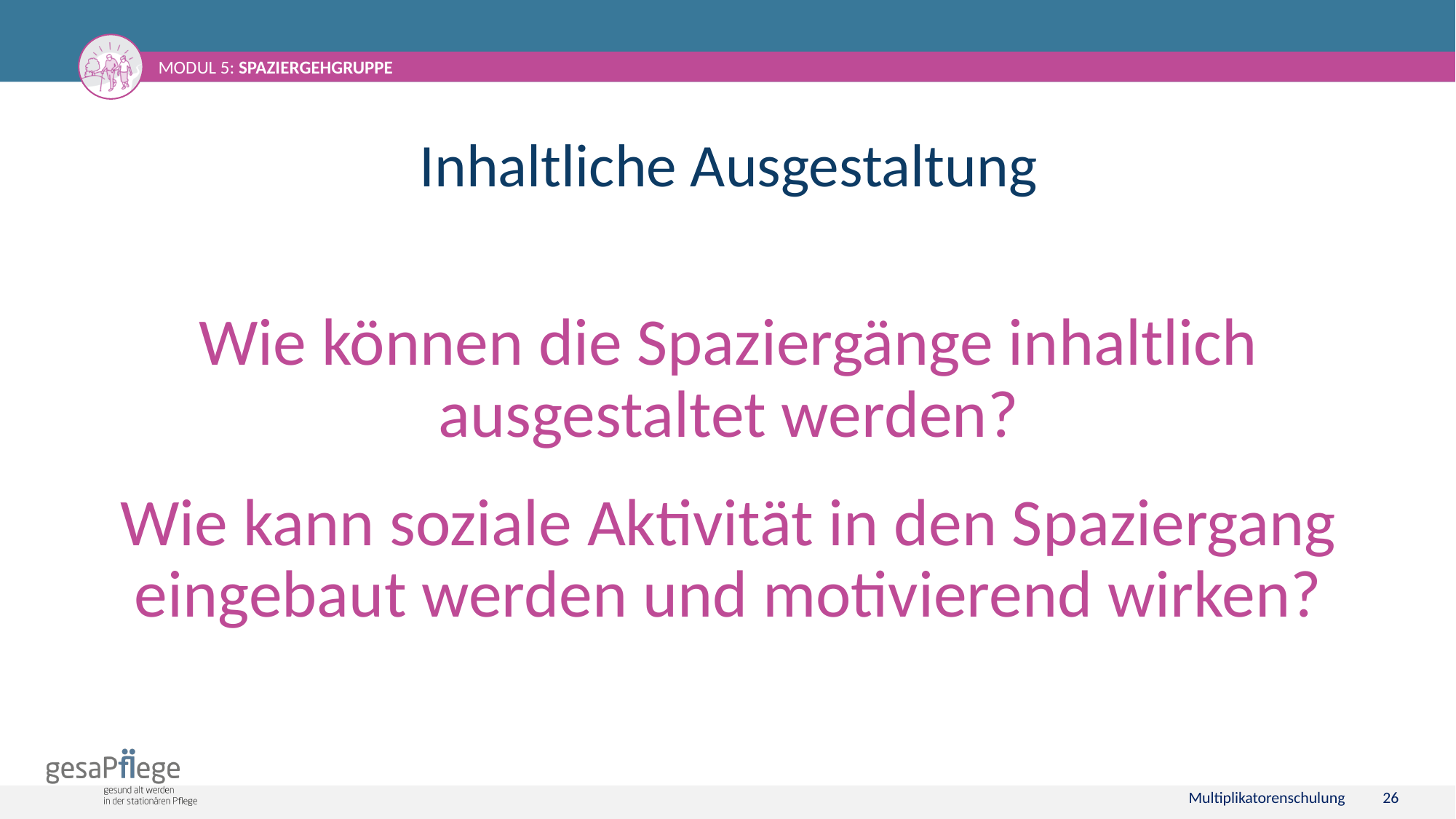

# Inhaltliche Ausgestaltung
Wie können die Spaziergänge inhaltlich ausgestaltet werden?
Wie kann soziale Aktivität in den Spaziergang eingebaut werden und motivierend wirken?
Multiplikatorenschulung
26